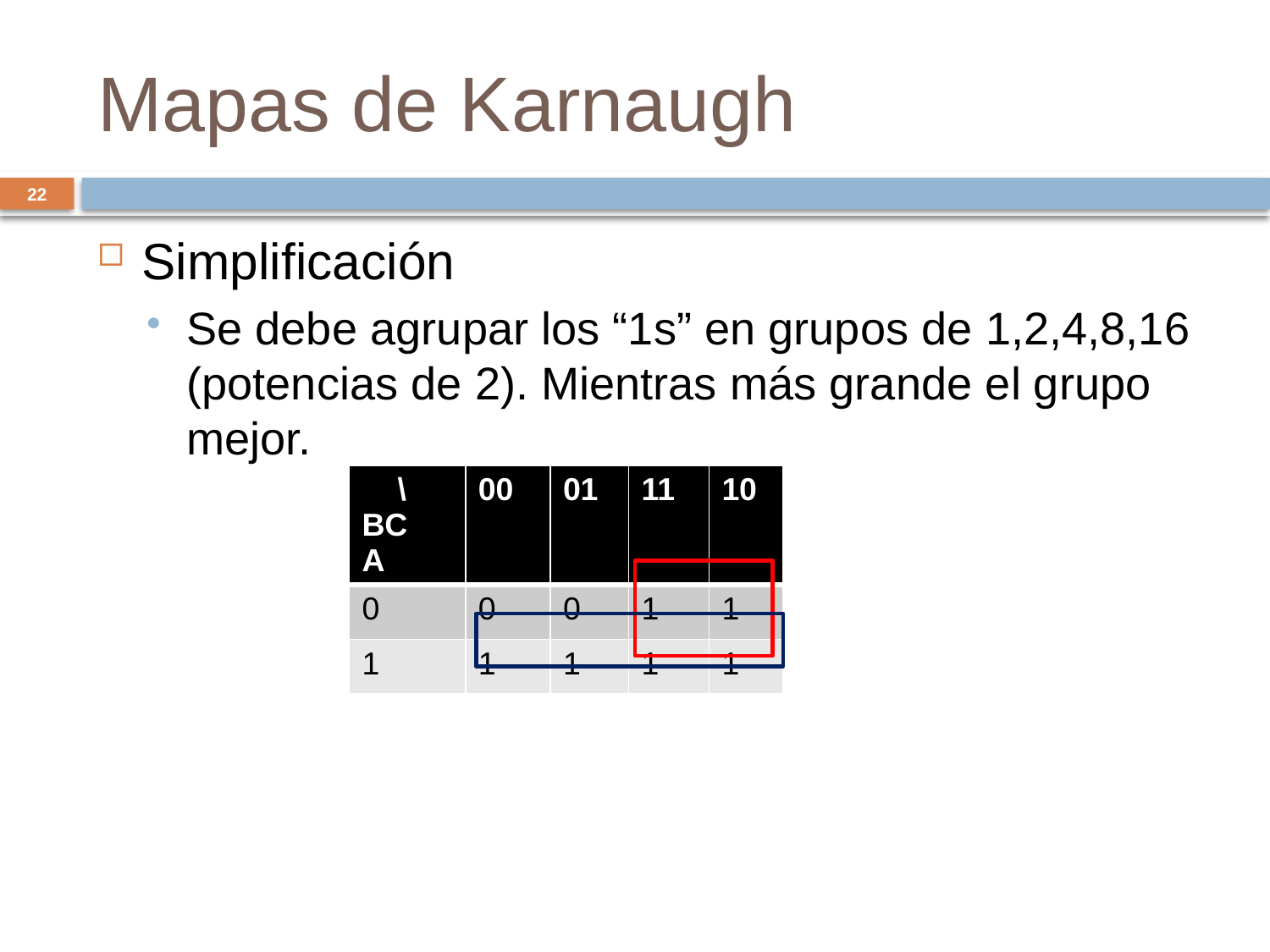

# Mapas de Karnaugh
22
Simplificación
Se debe agrupar los “1s” en grupos de 1,2,4,8,16 (potencias de 2). Mientras más grande el grupo mejor.

| \ BC A | 00 | 01 | 11 | 10 |
| --- | --- | --- | --- | --- |
| 0 | 0 | 0 | 1 | 1 |
| 1 | 1 | 1 | 1 | 1 |